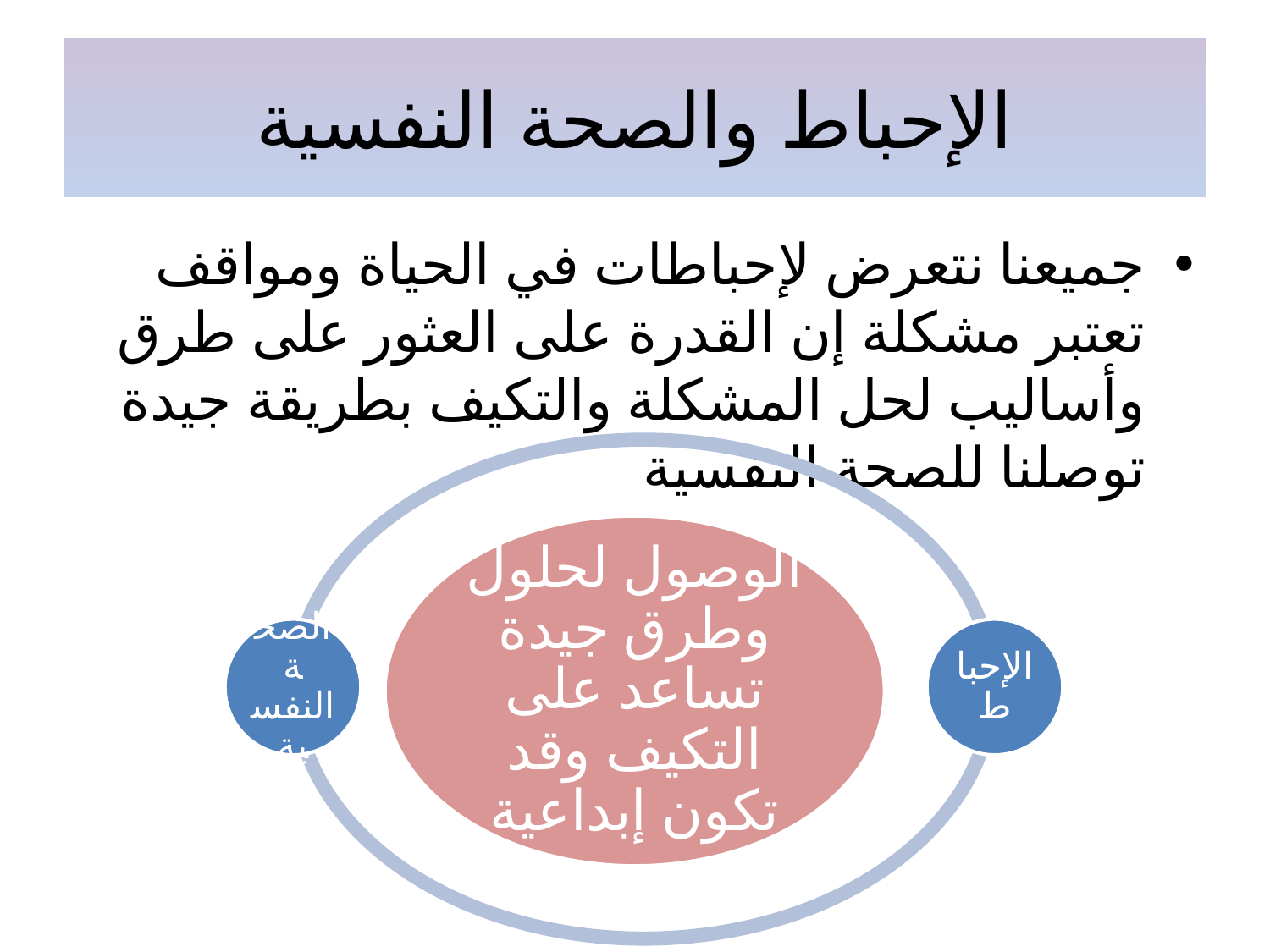

# الإحباط والصحة النفسية
جميعنا نتعرض لإحباطات في الحياة ومواقف تعتبر مشكلة إن القدرة على العثور على طرق وأساليب لحل المشكلة والتكيف بطريقة جيدة توصلنا للصحة النفسية
الوصول لحلول وطرق جيدة تساعد على التكيف وقد تكون إبداعية
الإحباط
الصحة النفسية